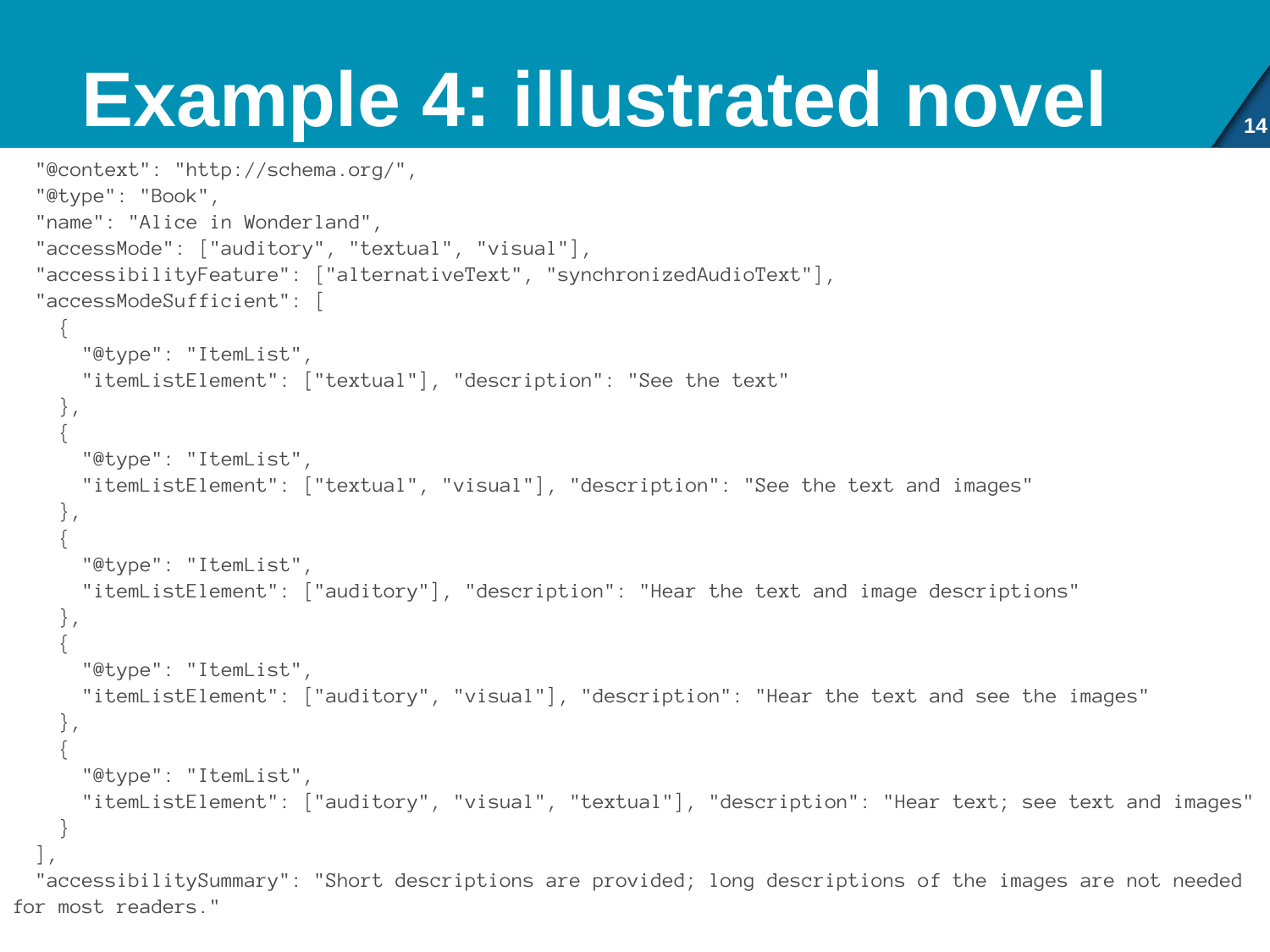

# Example 4: illustrated novel
14
  "@context": "http://schema.org/",
  "@type": "Book",
  "name": "Alice in Wonderland",
  "accessMode": ["auditory", "textual", "visual"],
  "accessibilityFeature": ["alternativeText", "synchronizedAudioText"],
  "accessModeSufficient": [
    {
      "@type": "ItemList",
      "itemListElement": ["textual"], "description": "See the text"
    },
    {
      "@type": "ItemList",
      "itemListElement": ["textual", "visual"], "description": "See the text and images"
    },
    {
      "@type": "ItemList",
      "itemListElement": ["auditory"], "description": "Hear the text and image descriptions"
    },
    {
      "@type": "ItemList",
      "itemListElement": ["auditory", "visual"], "description": "Hear the text and see the images"
    },
    {
      "@type": "ItemList",
      "itemListElement": ["auditory", "visual", "textual"], "description": "Hear text; see text and images"
    }
  ],
  "accessibilitySummary": "Short descriptions are provided; long descriptions of the images are not needed for most readers."